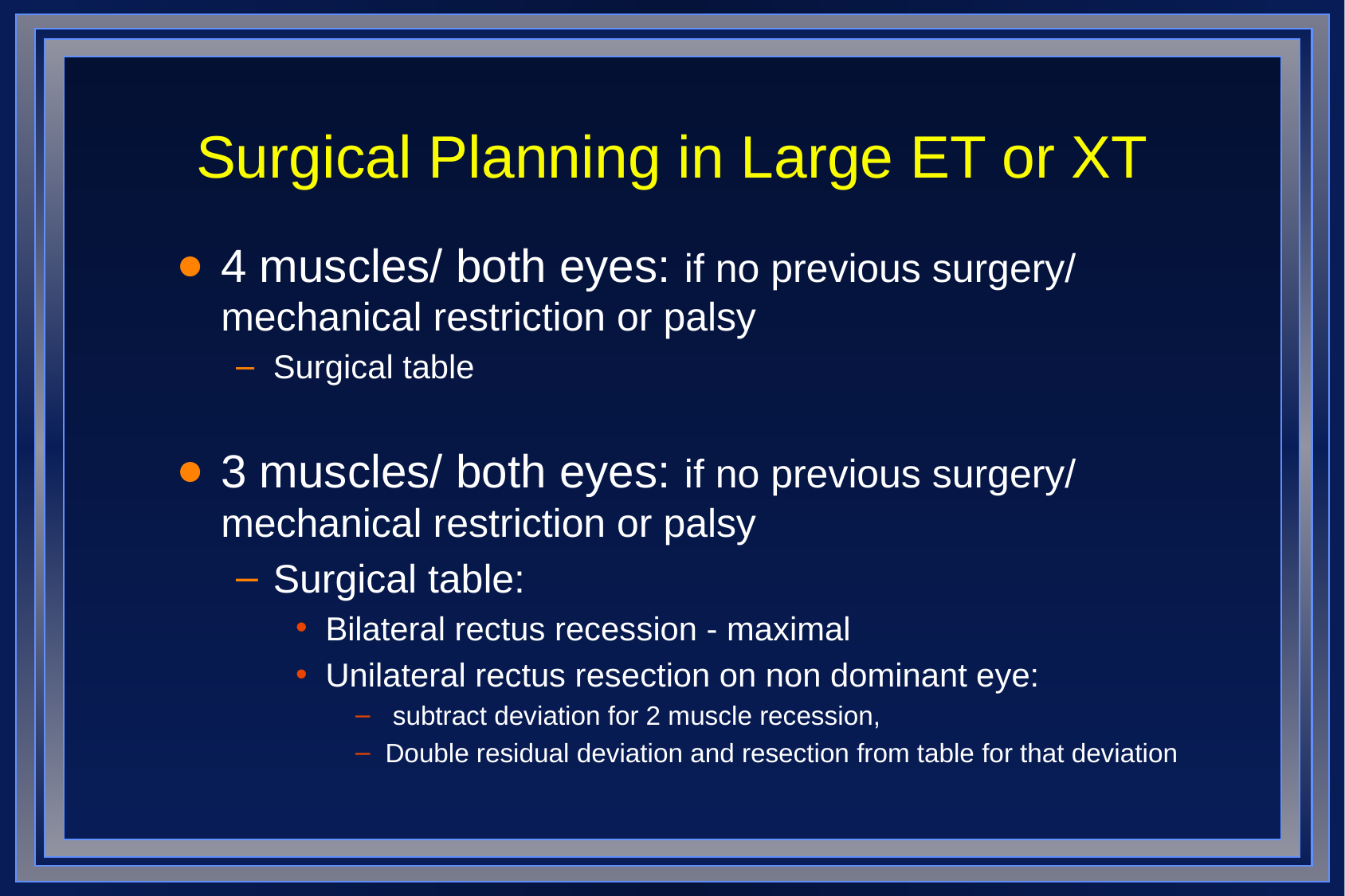

# Surgical Planning in Large ET or XT
4 muscles/ both eyes: if no previous surgery/ mechanical restriction or palsy
Surgical table

3 muscles/ both eyes: if no previous surgery/ mechanical restriction or palsy
Surgical table:
Bilateral rectus recession - maximal
Unilateral rectus resection on non dominant eye:
 subtract deviation for 2 muscle recession,
Double residual deviation and resection from table for that deviation